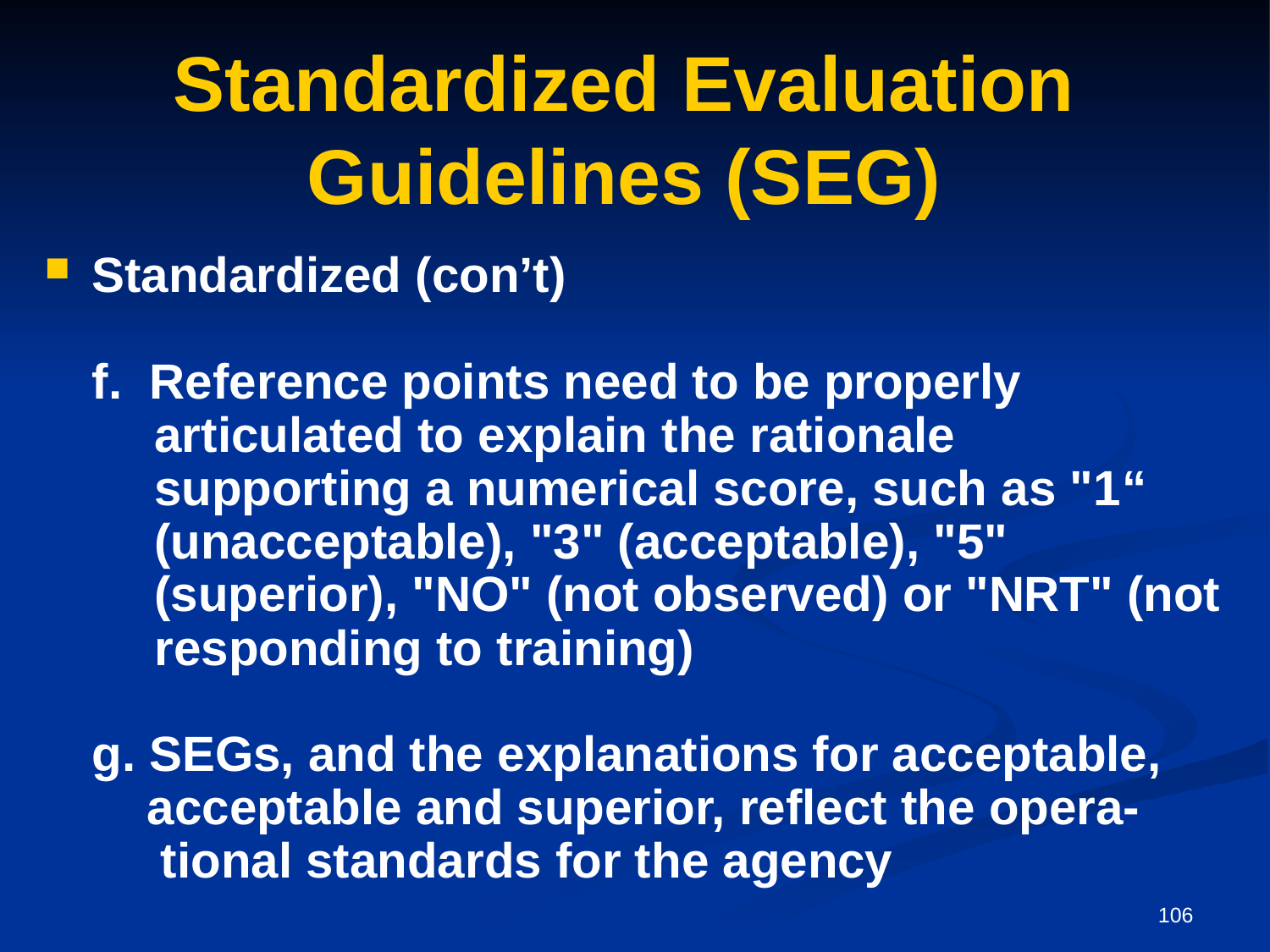

# Standardized Evaluation Guidelines (SEG)
Standardized (con’t)

	f.  Reference points need to be properly
        articulated to explain the rationale
        supporting a numerical score, such as "1“
        (unacceptable), "3" (acceptable), "5"
        (superior), "NO" (not observed) or "NRT" (not
        responding to training)

	g. SEGs, and the explanations for acceptable,
	    acceptable and superior, reflect the opera-
	     tional standards for the agency
106